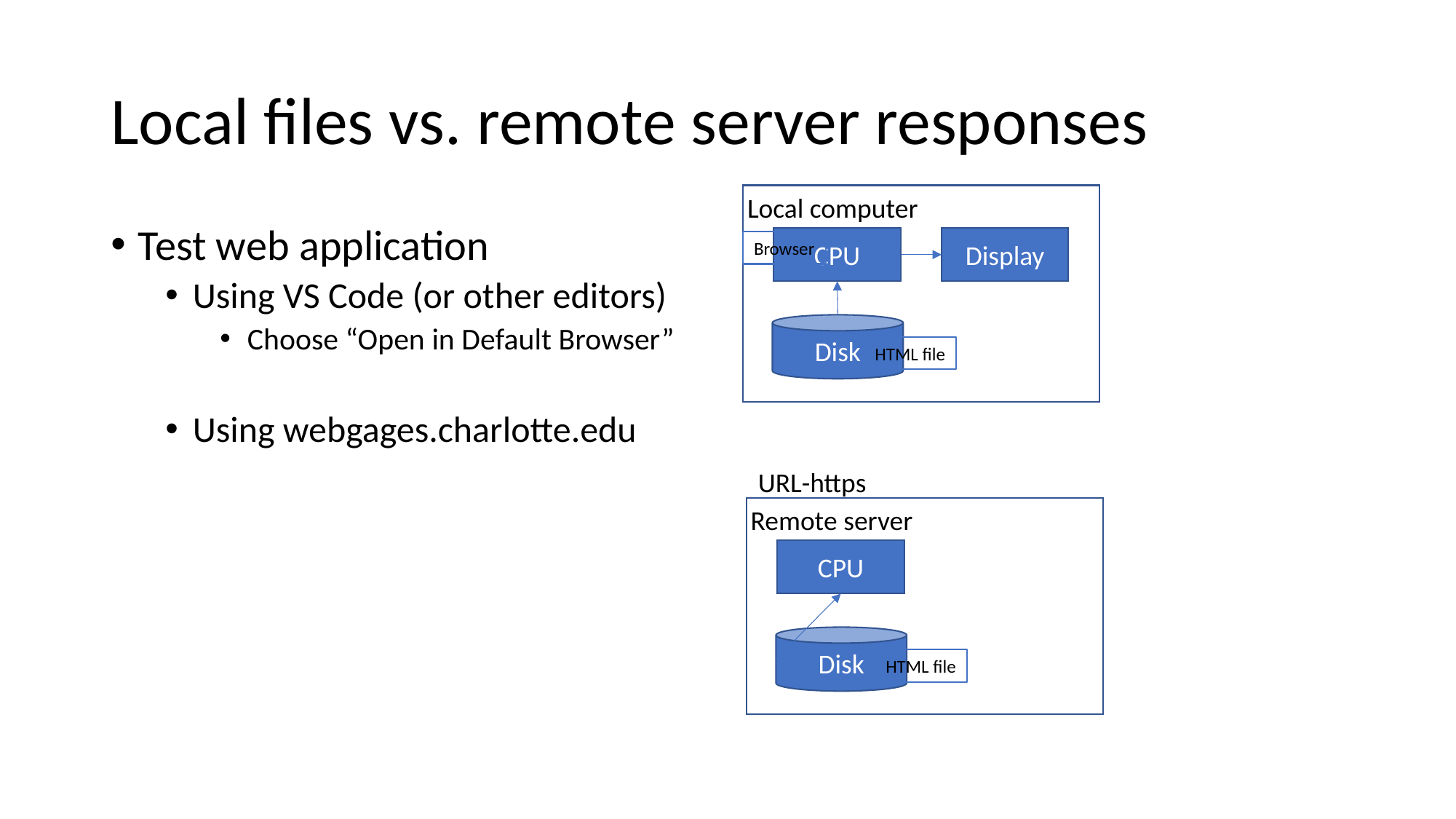

# Local files vs. remote server responses
Local computer

CPU
Display
Disk
Browser
HTML file
Test web application
Using VS Code (or other editors)
Choose “Open in Default Browser”

Using webgages.charlotte.edu
URL-https
Remote server

CPU
Disk
HTML file